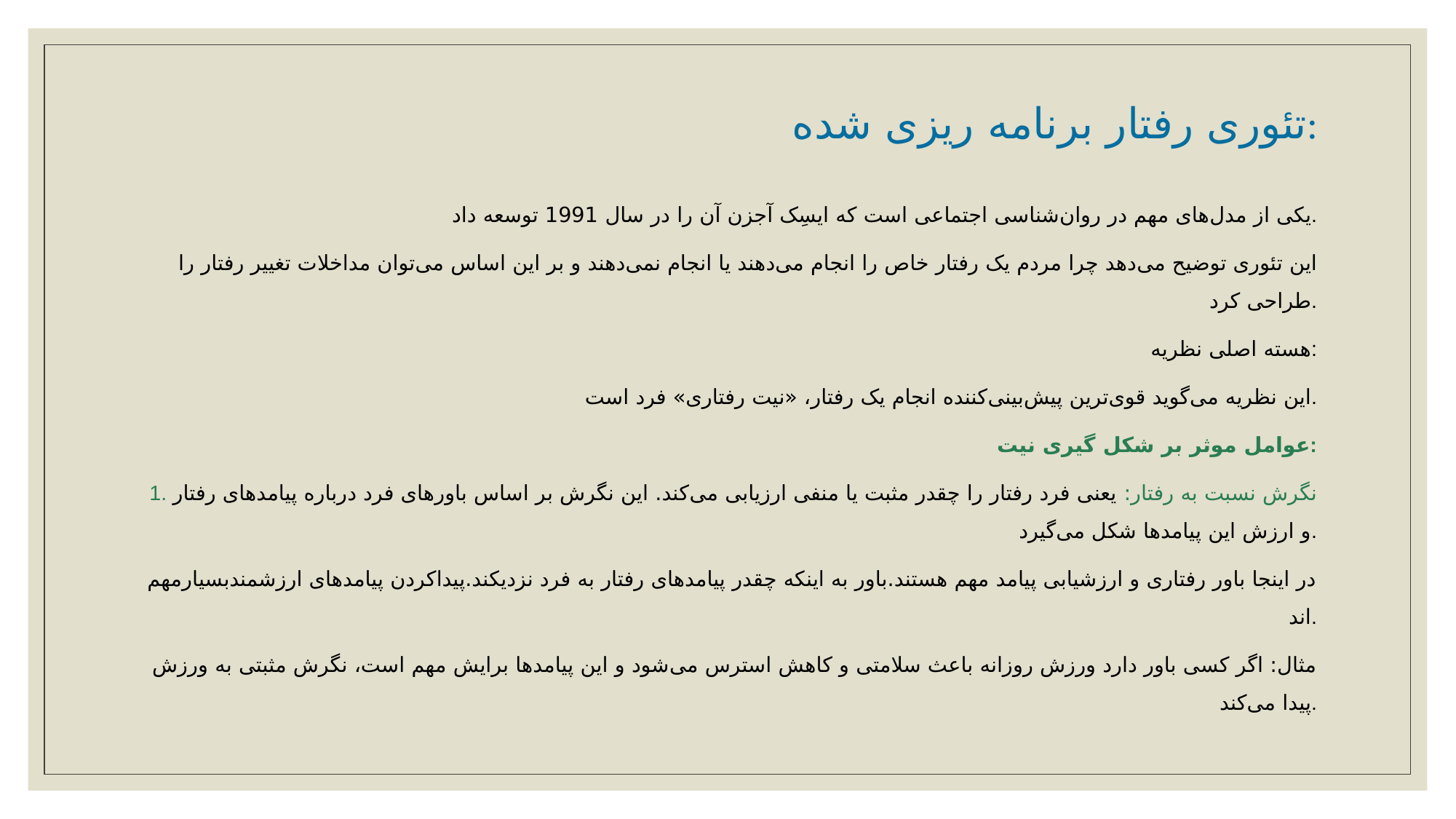

# تئوری رفتار برنامه ریزی شده:
یکی از مدل‌های مهم در روان‌شناسی اجتماعی است که ایسِک آجزن آن را در سال 1991 توسعه داد.
 این تئوری توضیح می‌دهد چرا مردم یک رفتار خاص را انجام می‌دهند یا انجام نمی‌دهند و بر این اساس می‌توان مداخلات تغییر رفتار را طراحی کرد.
هسته اصلی نظریه:
این نظریه می‌گوید قوی‌ترین پیش‌بینی‌کننده انجام یک رفتار، «نیت رفتاری» فرد است.
عوامل موثر بر شکل گیری نیت:
1. نگرش نسبت به رفتار: یعنی فرد رفتار را چقدر مثبت یا منفی ارزیابی می‌کند. این نگرش بر اساس باورهای فرد درباره پیامدهای رفتار و ارزش این پیامدها شکل می‌گیرد.
در اینجا باور رفتاری و ارزشیابی پیامد مهم هستند.باور به اینکه چقدر پیامدهای رفتار به فرد نزدیکند.پیداکردن پیامدهای ارزشمندبسیارمهم اند.
 مثال: اگر کسی باور دارد ورزش روزانه باعث سلامتی و کاهش استرس می‌شود و این پیامدها برایش مهم است، نگرش مثبتی به ورزش پیدا می‌کند.